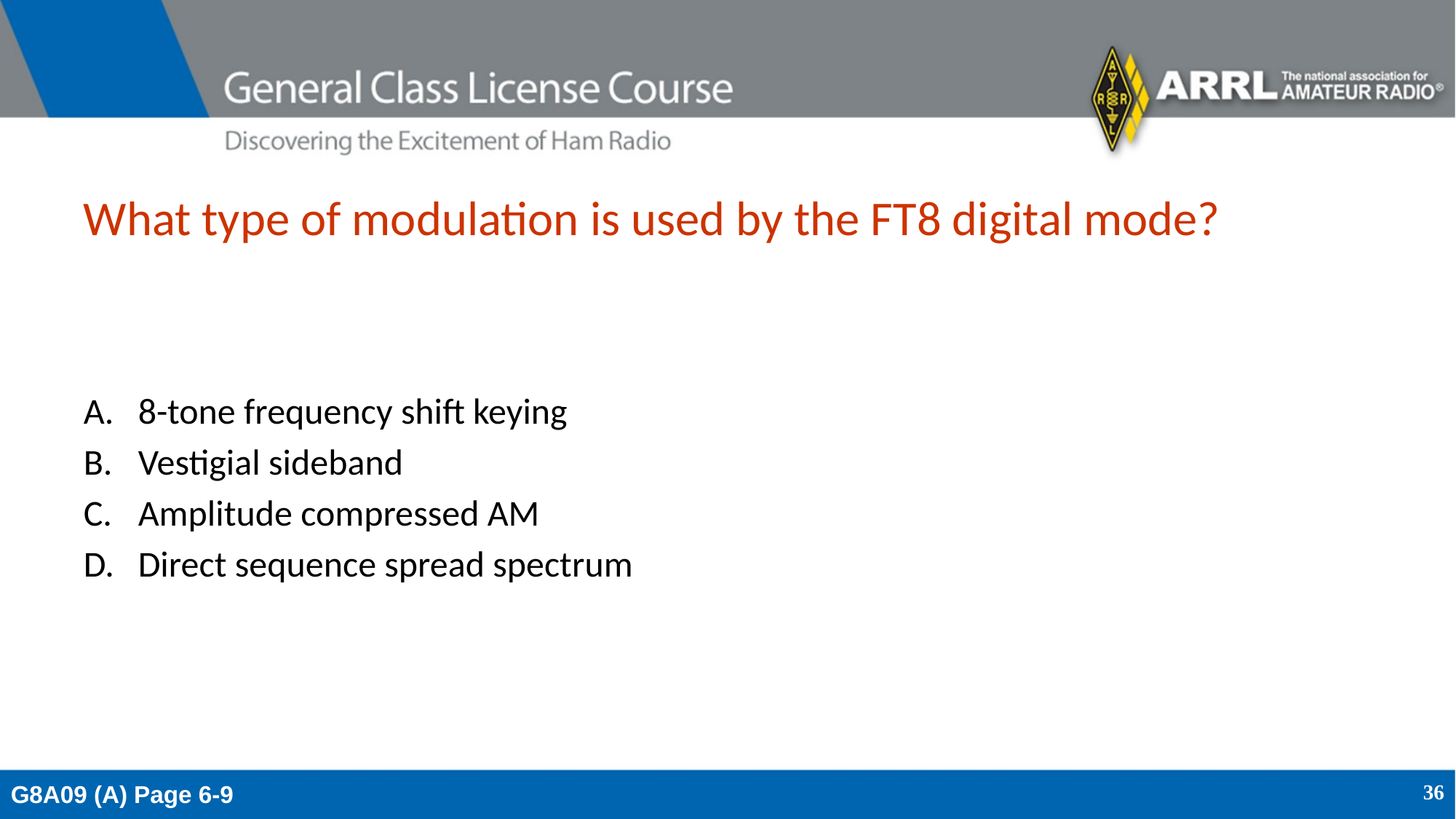

# What type of modulation is used by the FT8 digital mode?
8-tone frequency shift keying
Vestigial sideband
Amplitude compressed AM
Direct sequence spread spectrum
G8A09 (A) Page 6-9
36